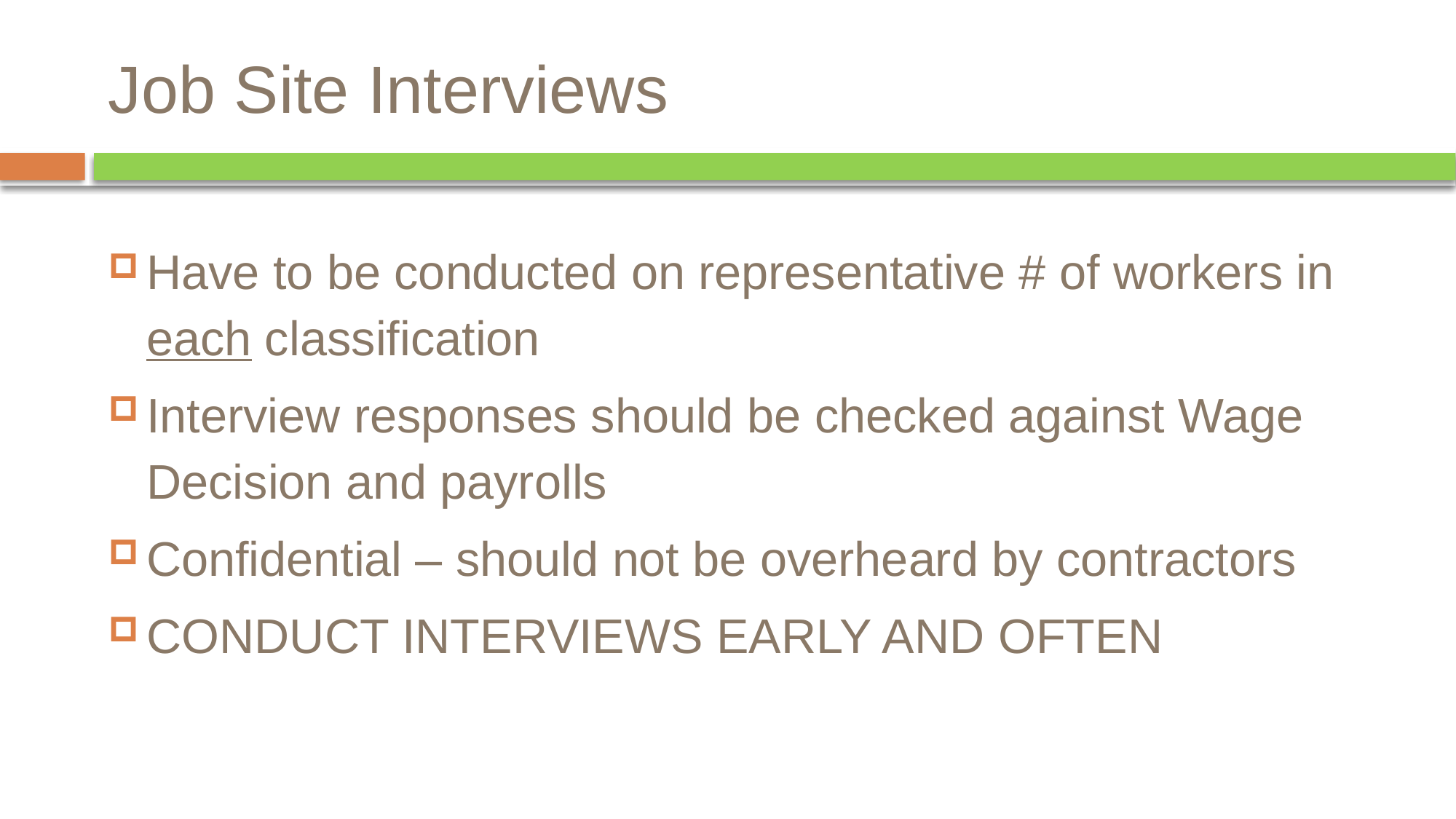

# Job Site Interviews
Have to be conducted on representative # of workers in each classification
Interview responses should be checked against Wage Decision and payrolls
Confidential – should not be overheard by contractors
CONDUCT INTERVIEWS EARLY AND OFTEN